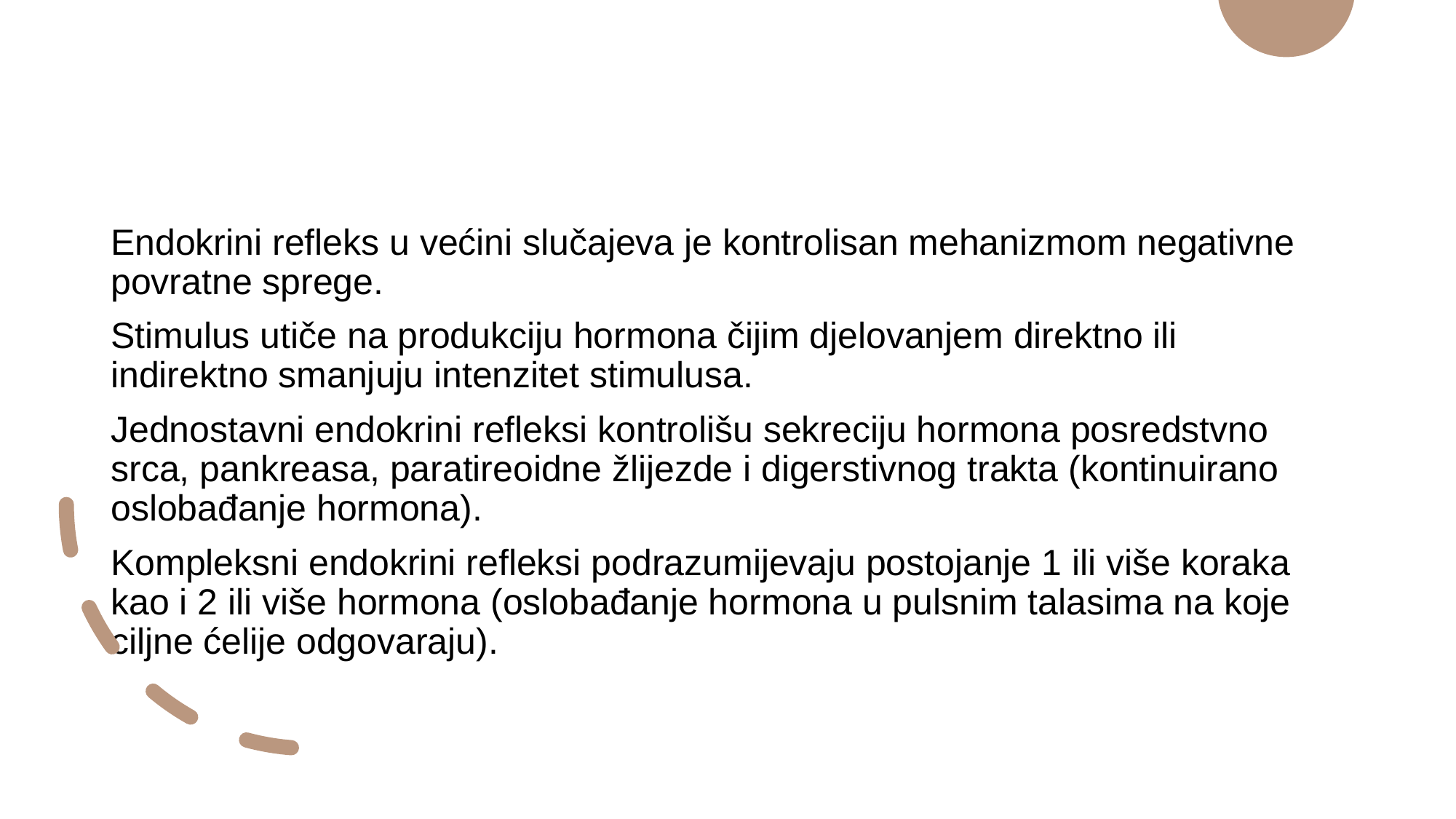

Endokrini refleks u većini slučajeva je kontrolisan mehanizmom negativne povratne sprege.
Stimulus utiče na produkciju hormona čijim djelovanjem direktno ili indirektno smanjuju intenzitet stimulusa.
Jednostavni endokrini refleksi kontrolišu sekreciju hormona posredstvno srca, pankreasa, paratireoidne žlijezde i digerstivnog trakta (kontinuirano oslobađanje hormona).
Kompleksni endokrini refleksi podrazumijevaju postojanje 1 ili više koraka kao i 2 ili više hormona (oslobađanje hormona u pulsnim talasima na koje ciljne ćelije odgovaraju).